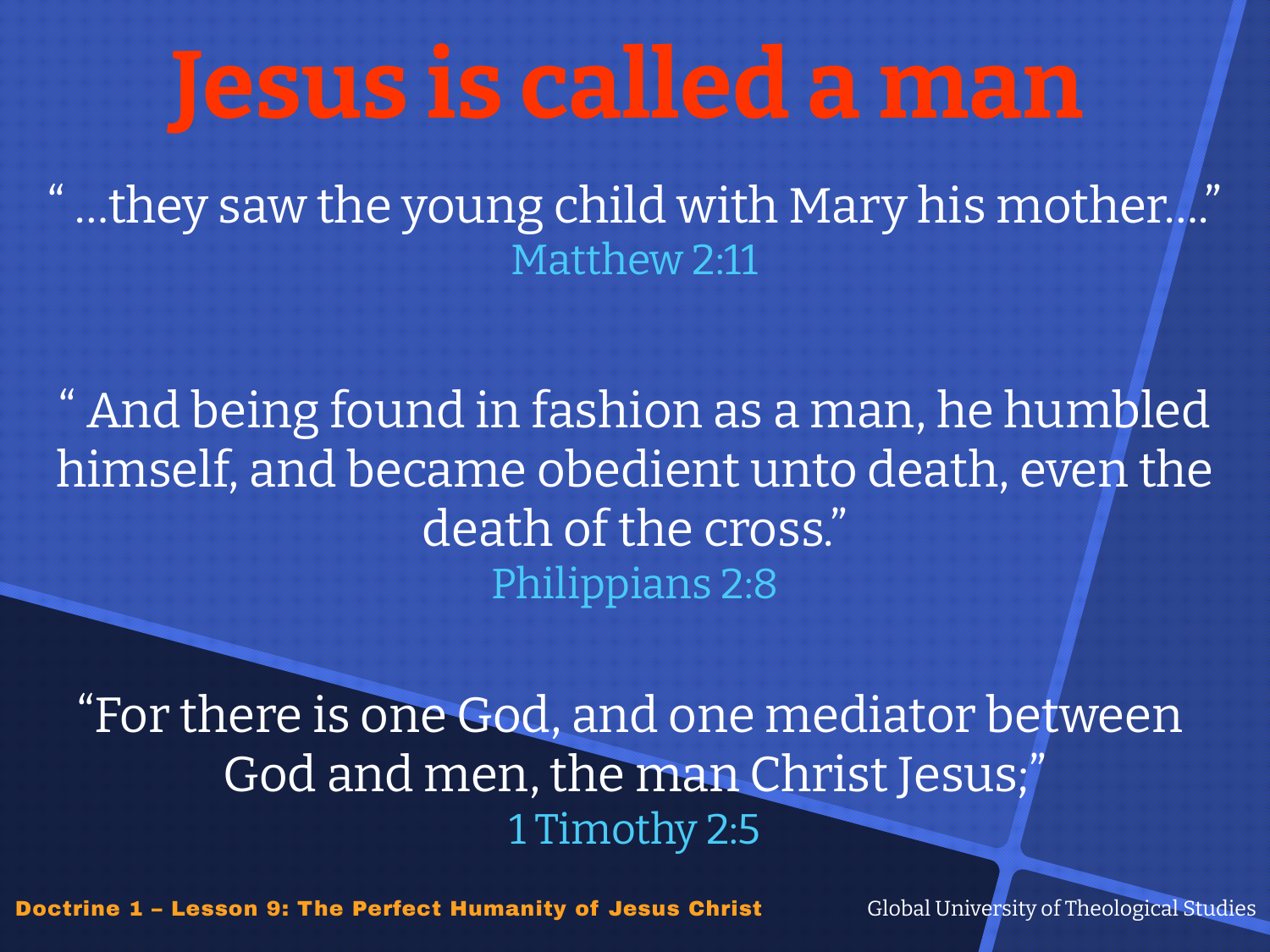

Jesus is called a man
“ …they saw the young child with Mary his mother….”
Matthew 2:11
“ And being found in fashion as a man, he humbled himself, and became obedient unto death, even the death of the cross.”
Philippians 2:8
“For there is one God, and one mediator between
God and men, the man Christ Jesus;”
1 Timothy 2:5
Doctrine 1 – Lesson 9: The Perfect Humanity of Jesus Christ             Global University of Theological Studies